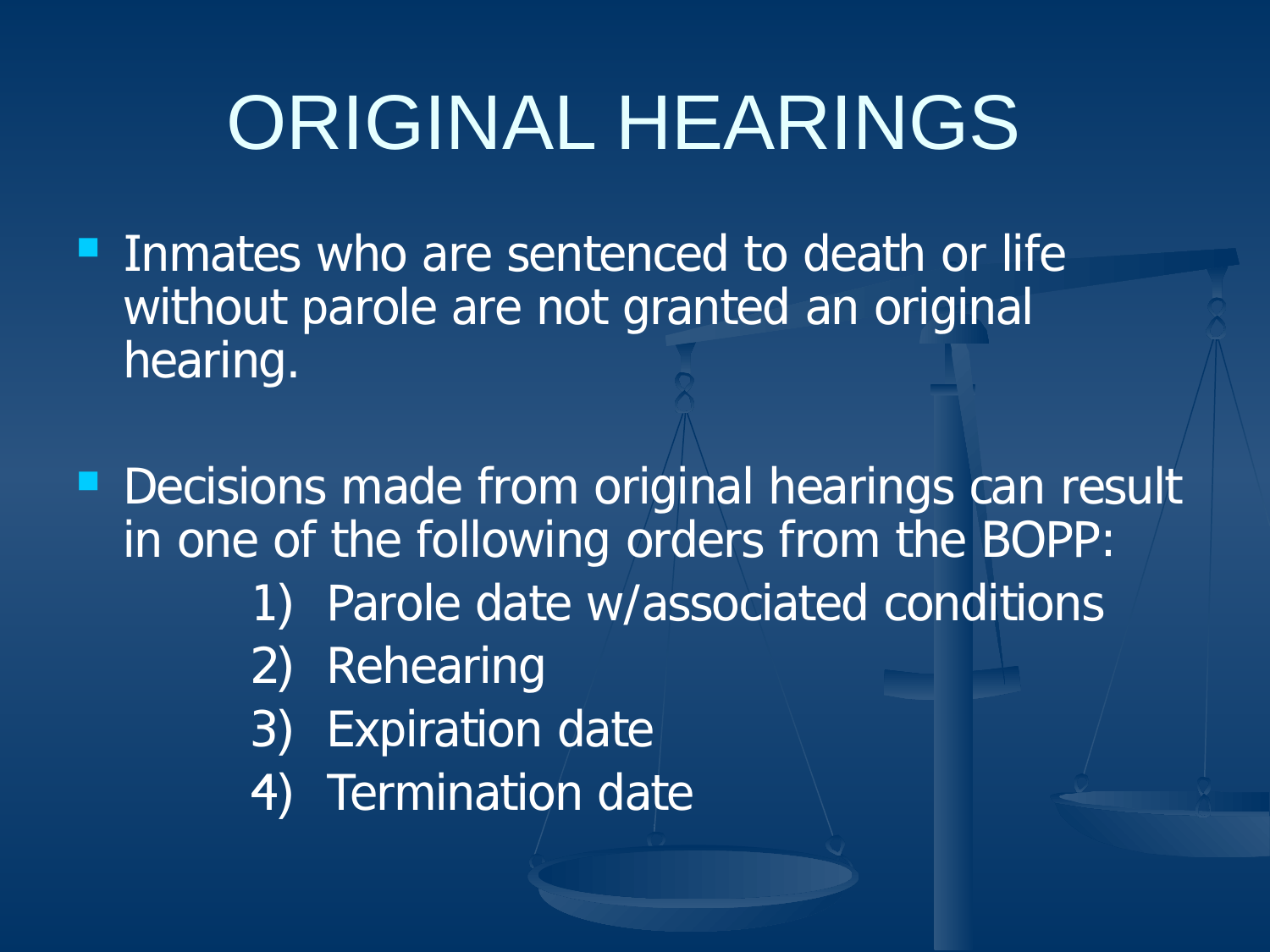

# ORIGINAL HEARINGS
Inmates who are sentenced to death or life without parole are not granted an original hearing.

Decisions made from original hearings can result in one of the following orders from the BOPP:
		1)  Parole date w/associated conditions
		2)  Rehearing
		3)  Expiration date
		4)  Termination date